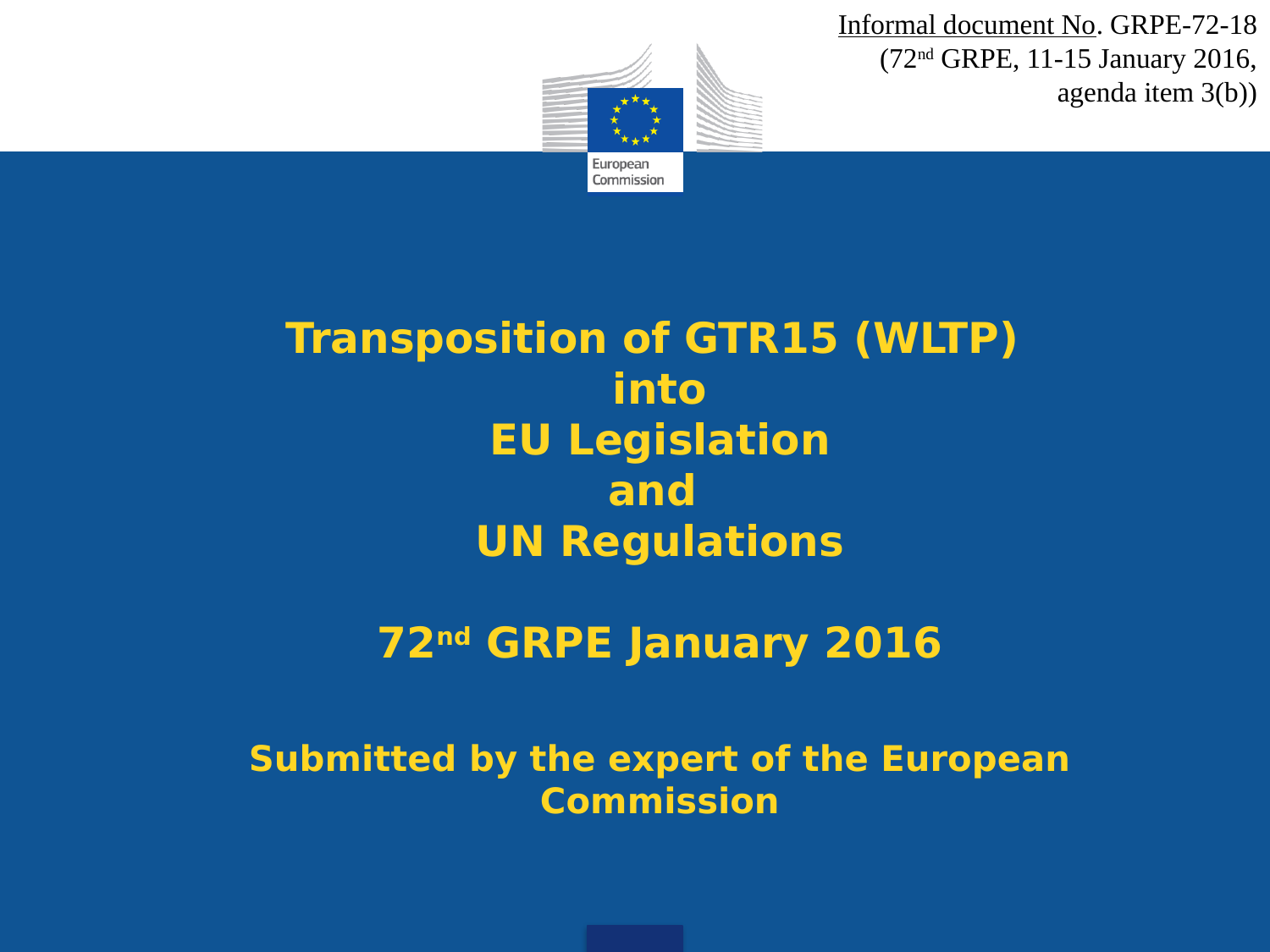

Informal document No. GRPE-72-18
(72nd GRPE, 11-15 January 2016,
agenda item 3(b))
# Transposition of GTR15 (WLTP) into EU Legislation and UN Regulations 72nd GRPE January 2016 Submitted by the expert of the European Commission